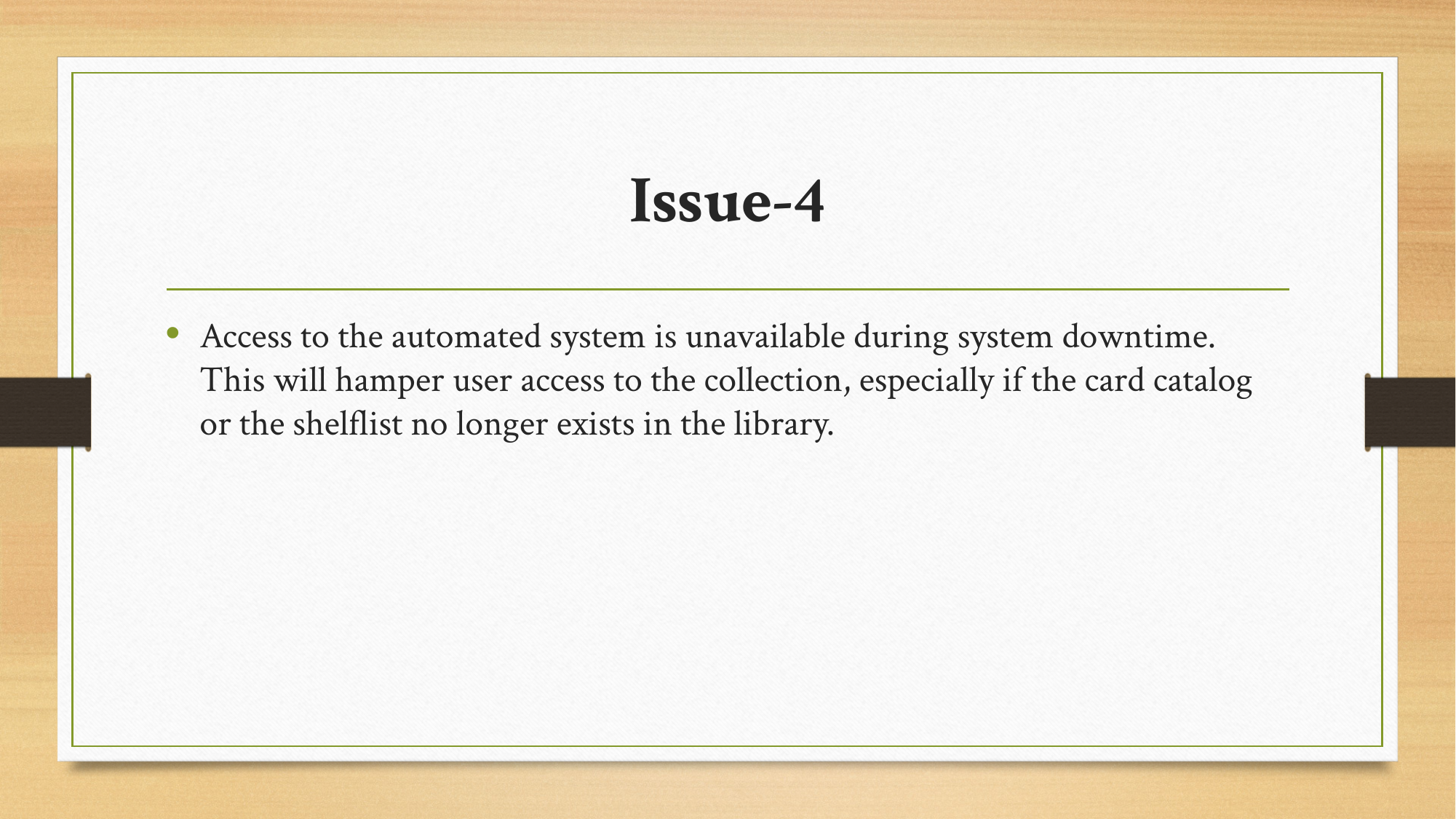

# Issue-4
Access to the automated system is unavailable during system downtime. This will hamper user access to the collection, especially if the card catalog or the shelflist no longer exists in the library.